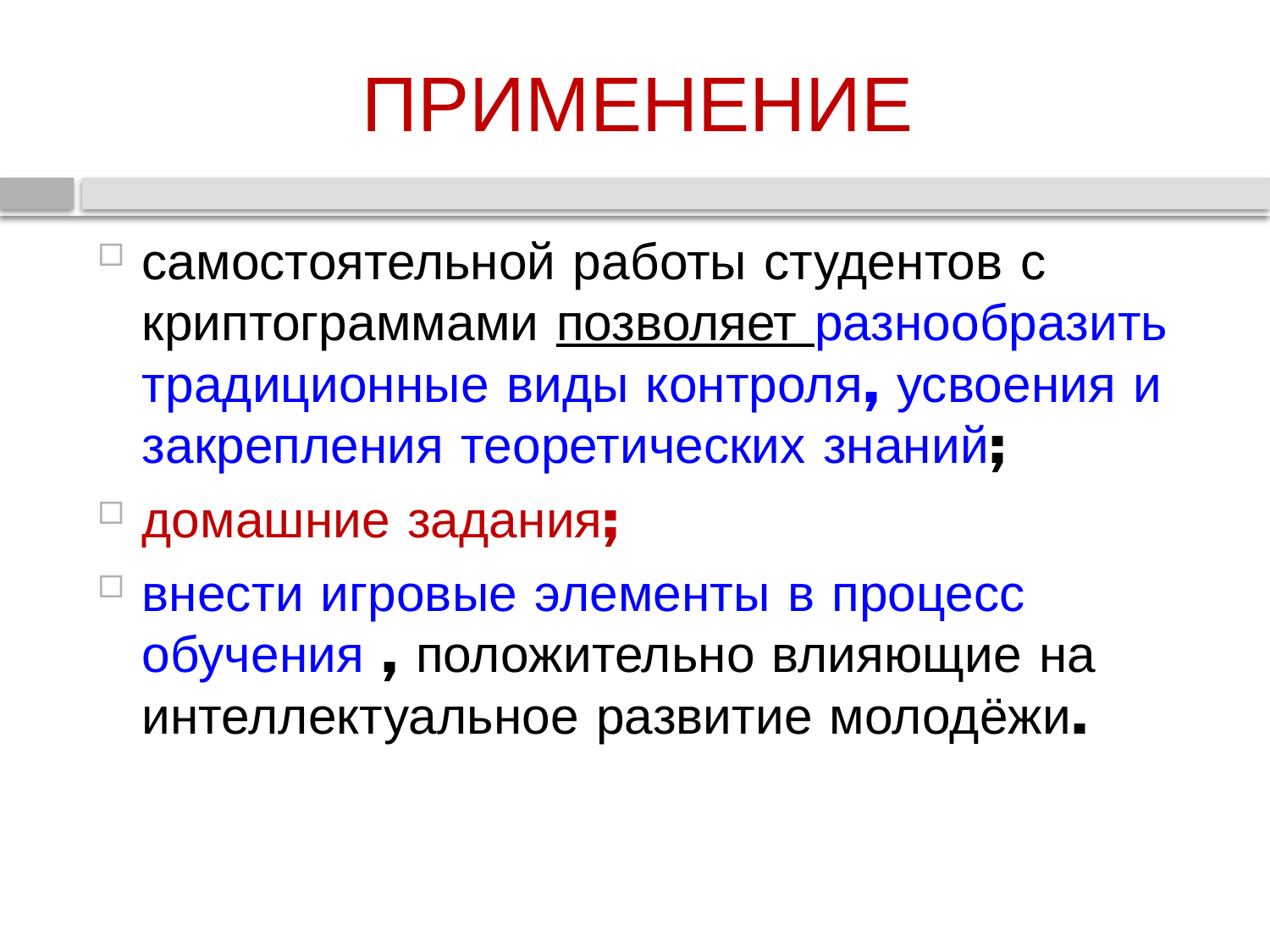

# ПРИМЕНЕНИЕ
самостоятельной работы студентов с криптограммами позволяет разнообразить традиционные виды контроля, усвоения и закрепления теоретических знаний;
домашние задания;
внести игровые элементы в процесс обучения , положительно влияющие на интеллектуальное развитие молодёжи.